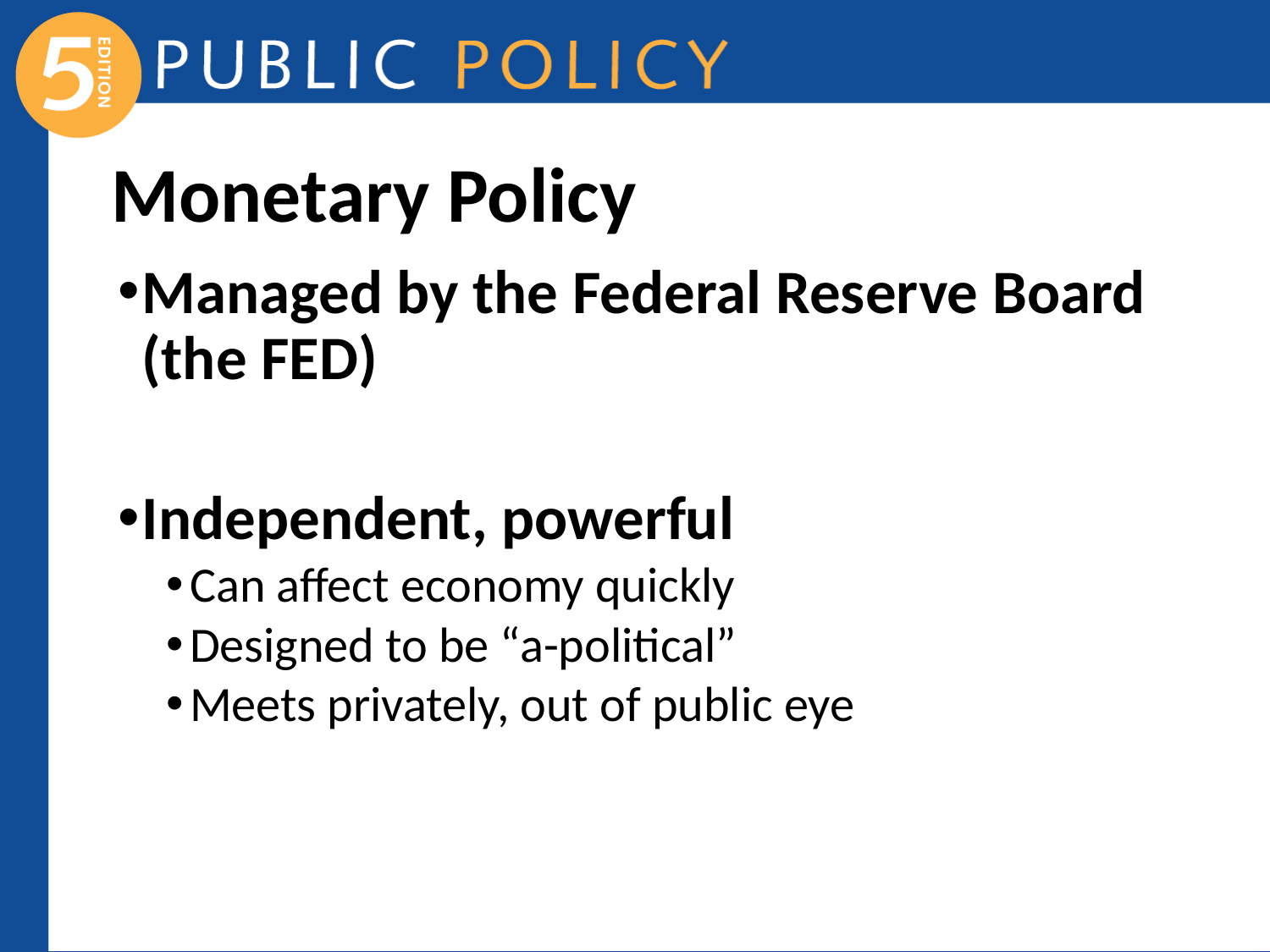

# Monetary Policy
Managed by the Federal Reserve Board (the FED)

Independent, powerful
Can affect economy quickly
Designed to be “a-political”
Meets privately, out of public eye